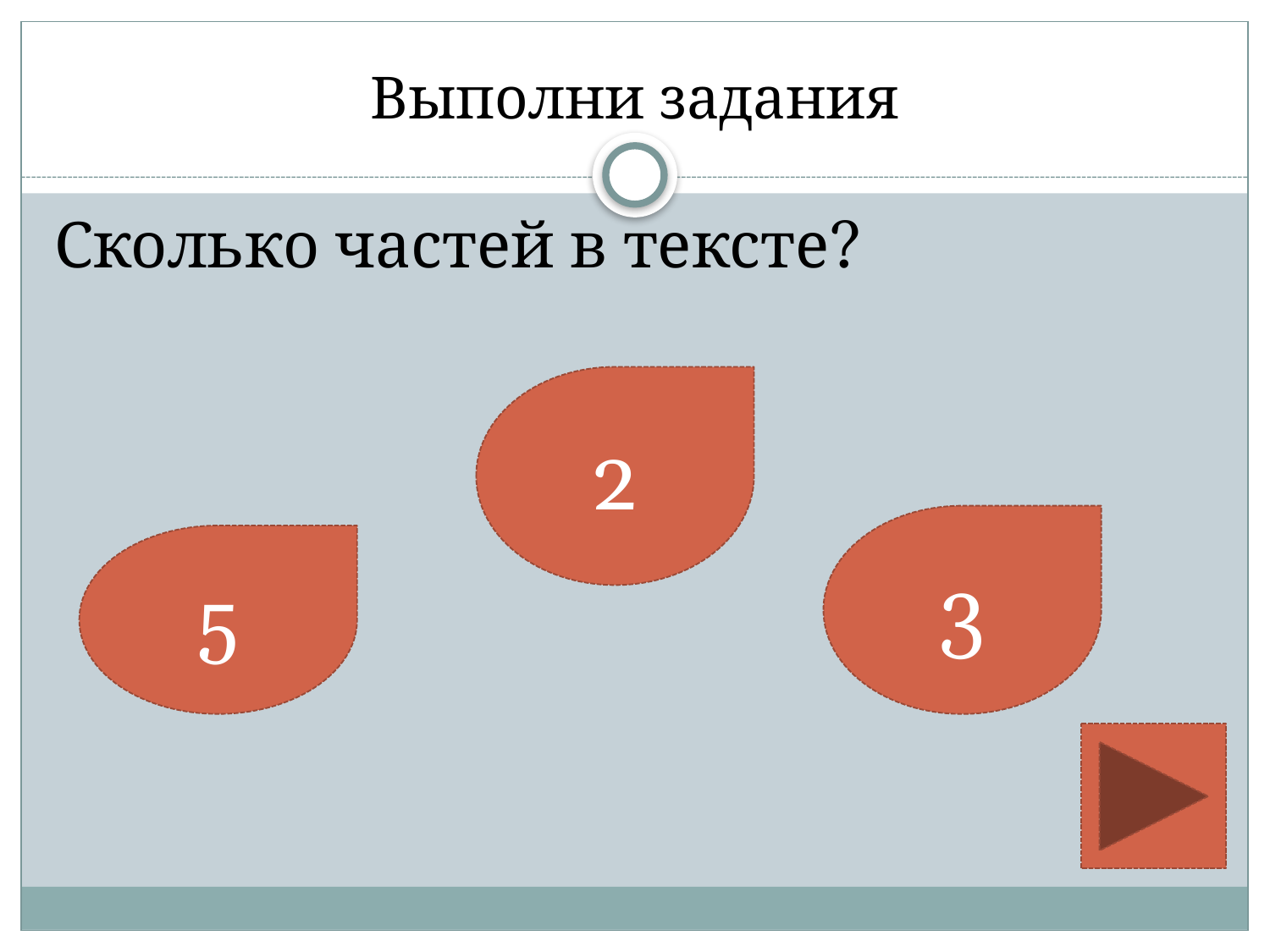

# Выполни задания
Сколько частей в тексте?

2
3
5